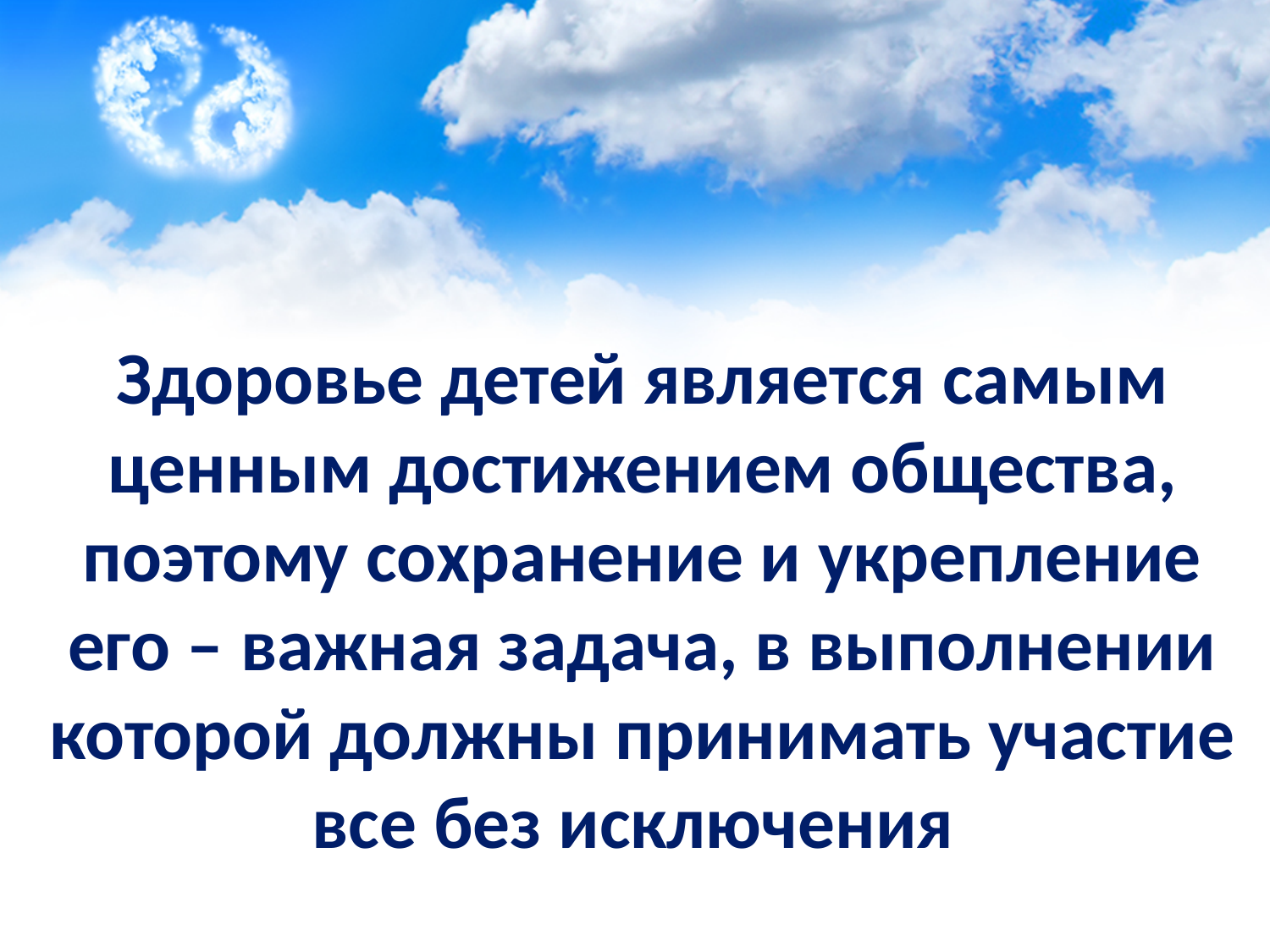

# Здоровье детей является самым ценным достижением общества, поэтому сохранение и укрепление его – важная задача, в выполнении которой должны принимать участие все без исключения